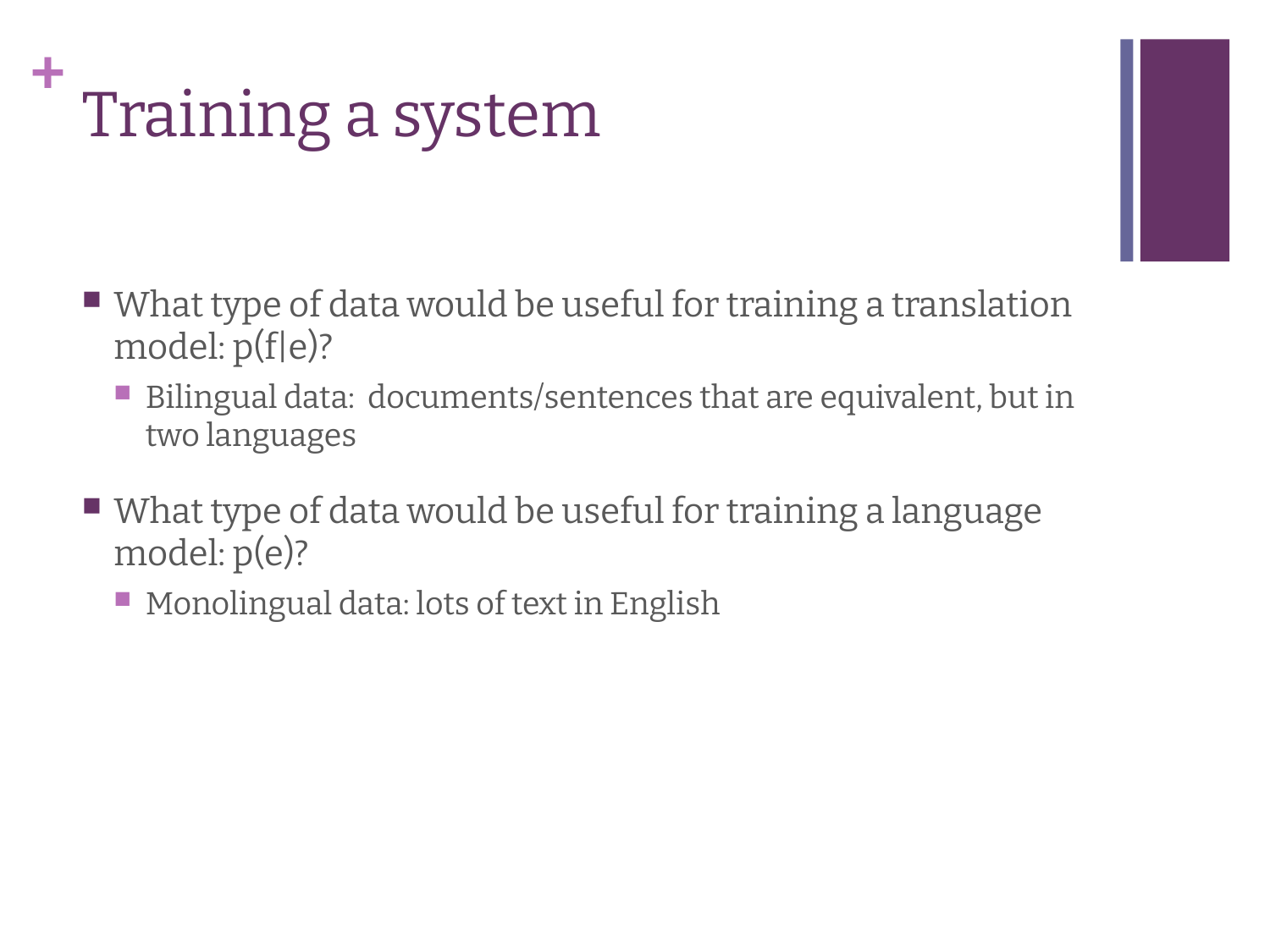

# Training a system
What type of data would be useful for training a translation model: p(f|e)?
Bilingual data:  documents/sentences that are equivalent, but in two languages
What type of data would be useful for training a language model: p(e)?
Monolingual data: lots of text in English